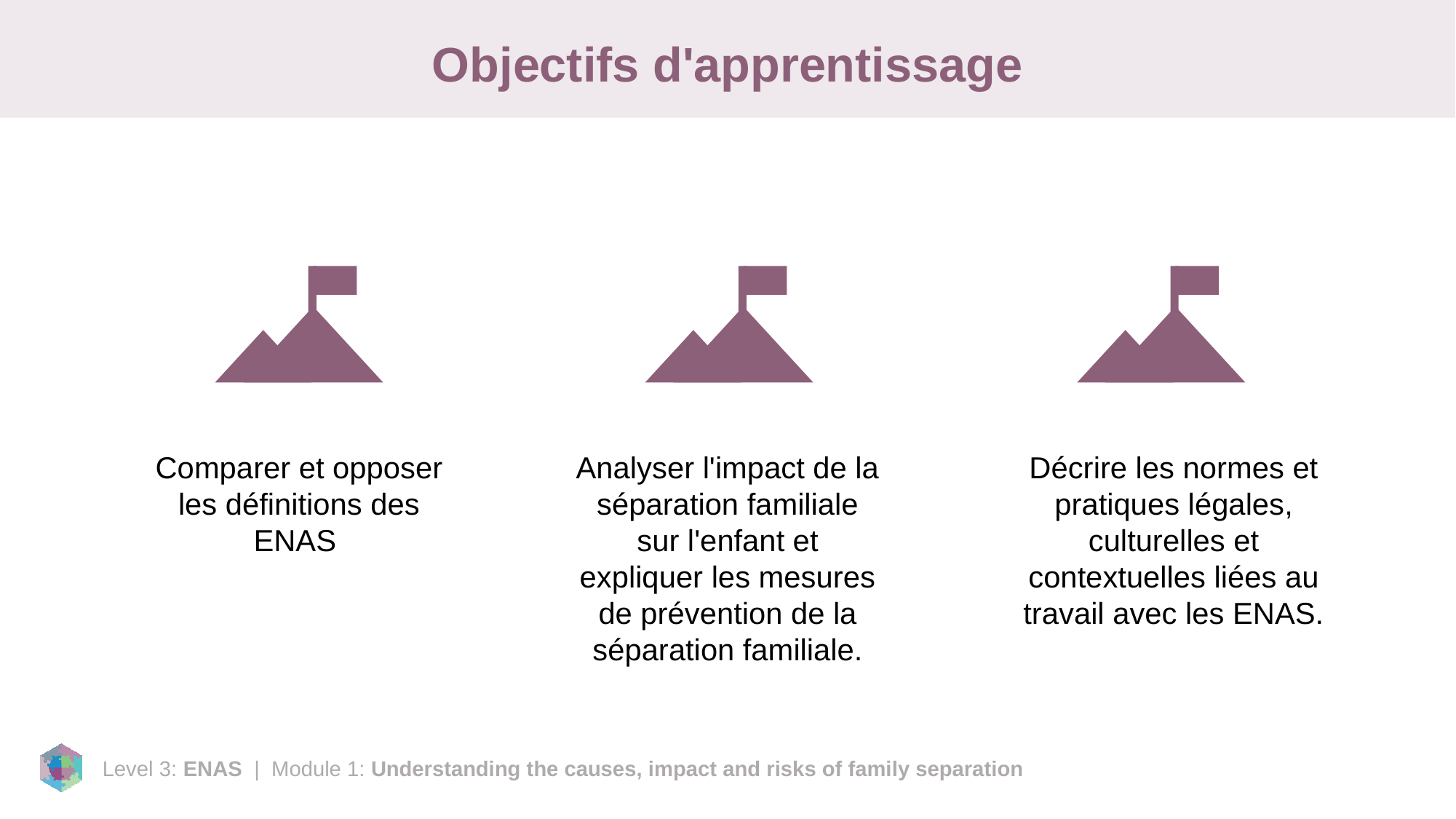

# Objectifs d'apprentissage

Comparer et opposer les définitions des ENAS
Analyser l'impact de la séparation familiale sur l'enfant et expliquer les mesures de prévention de la séparation familiale.
Décrire les normes et pratiques légales, culturelles et contextuelles liées au travail avec les ENAS.